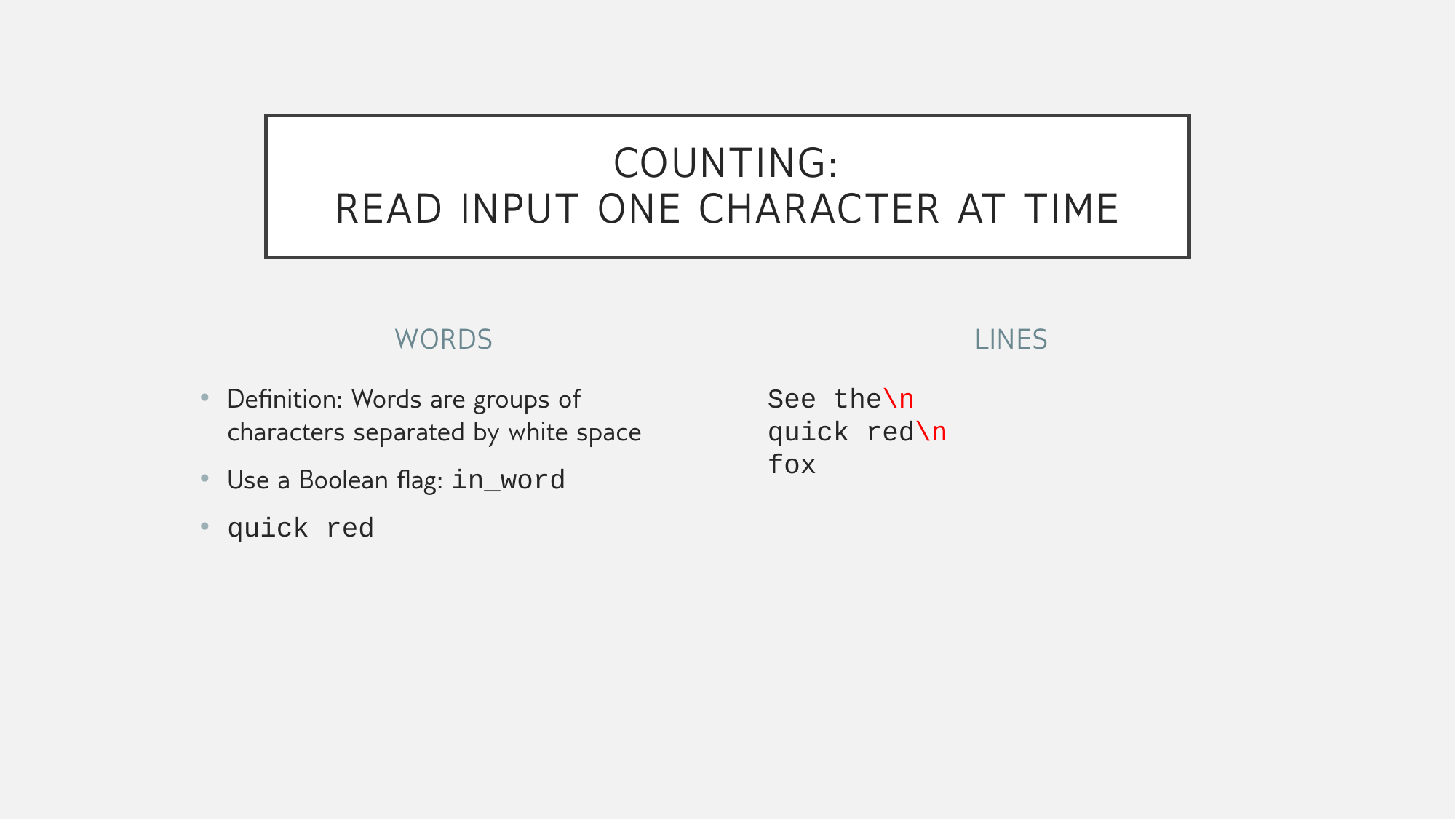

# Counting: Read input one character at time
Words
Lines
Definition: Words are groups of characters separated by white space
Use a Boolean flag: in_word
quick red
See the\n
quick red\n
fox